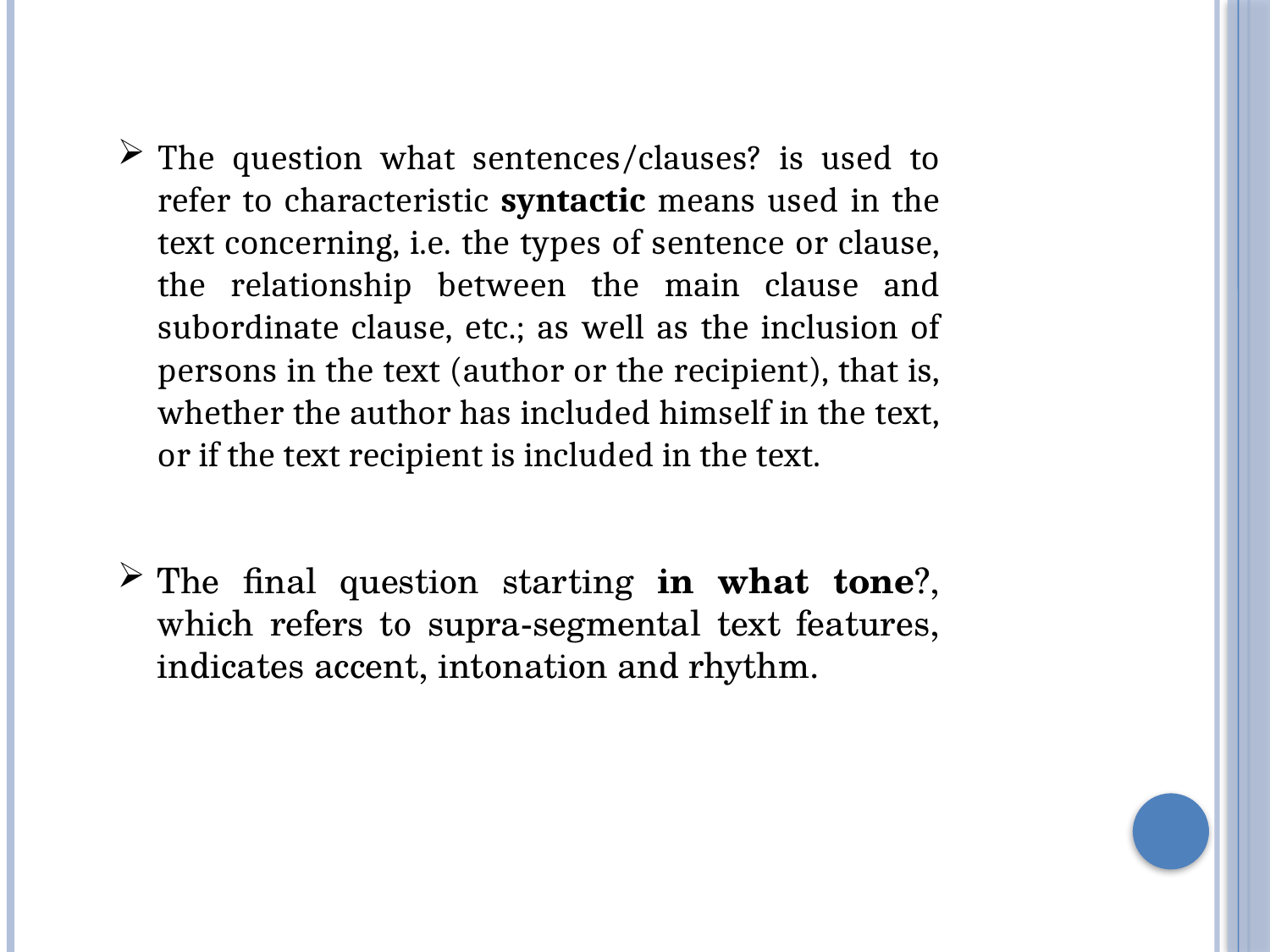

The question what sentences/clauses? is used to refer to characteristic syntactic means used in the text concerning, i.e. the types of sentence or clause, the relationship between the main clause and subordinate clause, etc.; as well as the inclusion of persons in the text (author or the recipient), that is, whether the author has included himself in the text, or if the text recipient is included in the text.

The final question starting in what tone?, which refers to supra-segmental text features, indicates accent, intonation and rhythm.